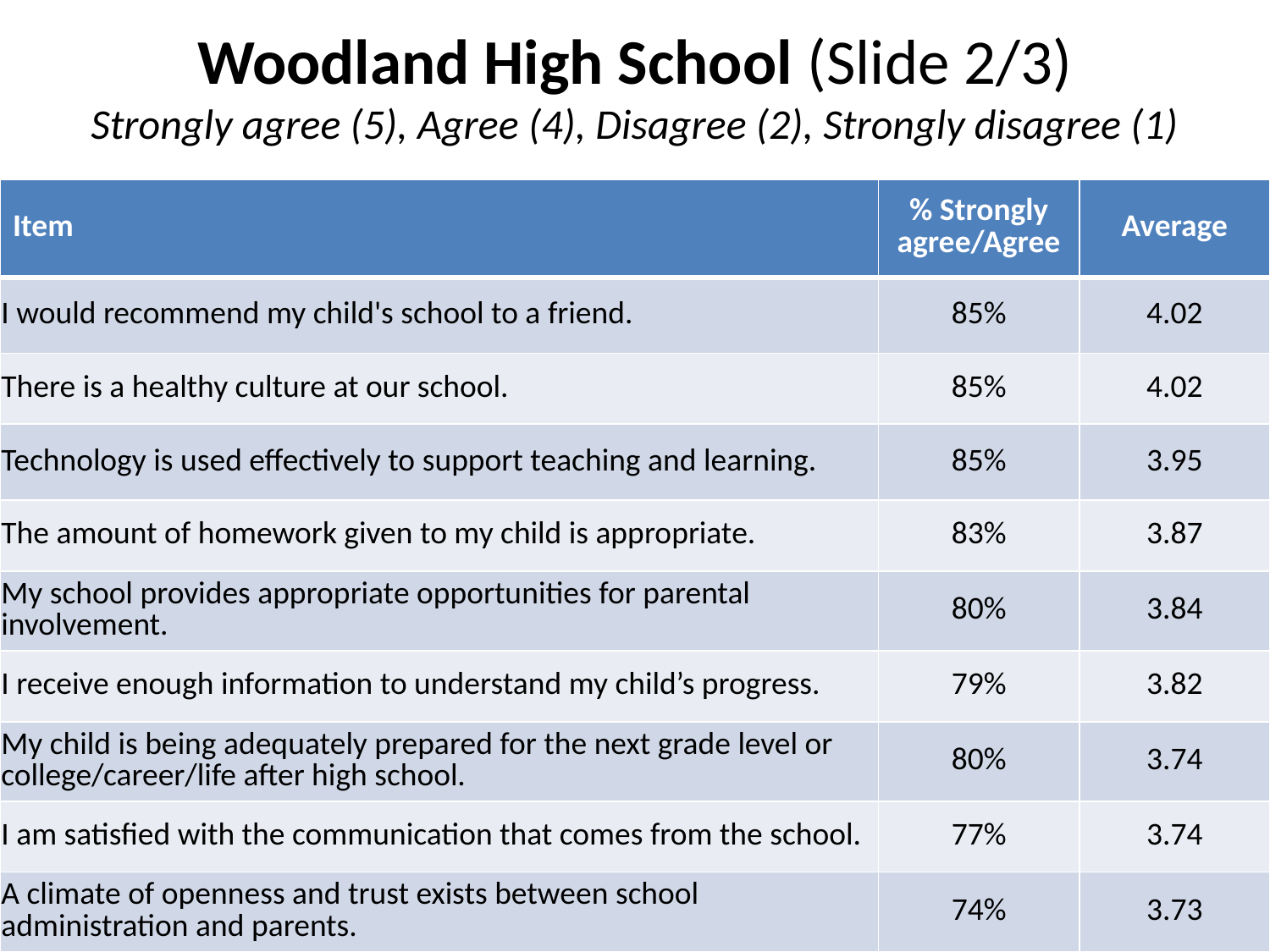

# Woodland High School (Slide 2/3) Strongly agree (5), Agree (4), Disagree (2), Strongly disagree (1)
| Item | % Strongly agree/Agree | Average |
| --- | --- | --- |
| I would recommend my child's school to a friend. | 85% | 4.02 |
| There is a healthy culture at our school. | 85% | 4.02 |
| Technology is used effectively to support teaching and learning. | 85% | 3.95 |
| The amount of homework given to my child is appropriate. | 83% | 3.87 |
| My school provides appropriate opportunities for parental involvement. | 80% | 3.84 |
| I receive enough information to understand my child’s progress. | 79% | 3.82 |
| My child is being adequately prepared for the next grade level or college/career/life after high school. | 80% | 3.74 |
| I am satisfied with the communication that comes from the school. | 77% | 3.74 |
| A climate of openness and trust exists between school administration and parents. | 74% | 3.73 |